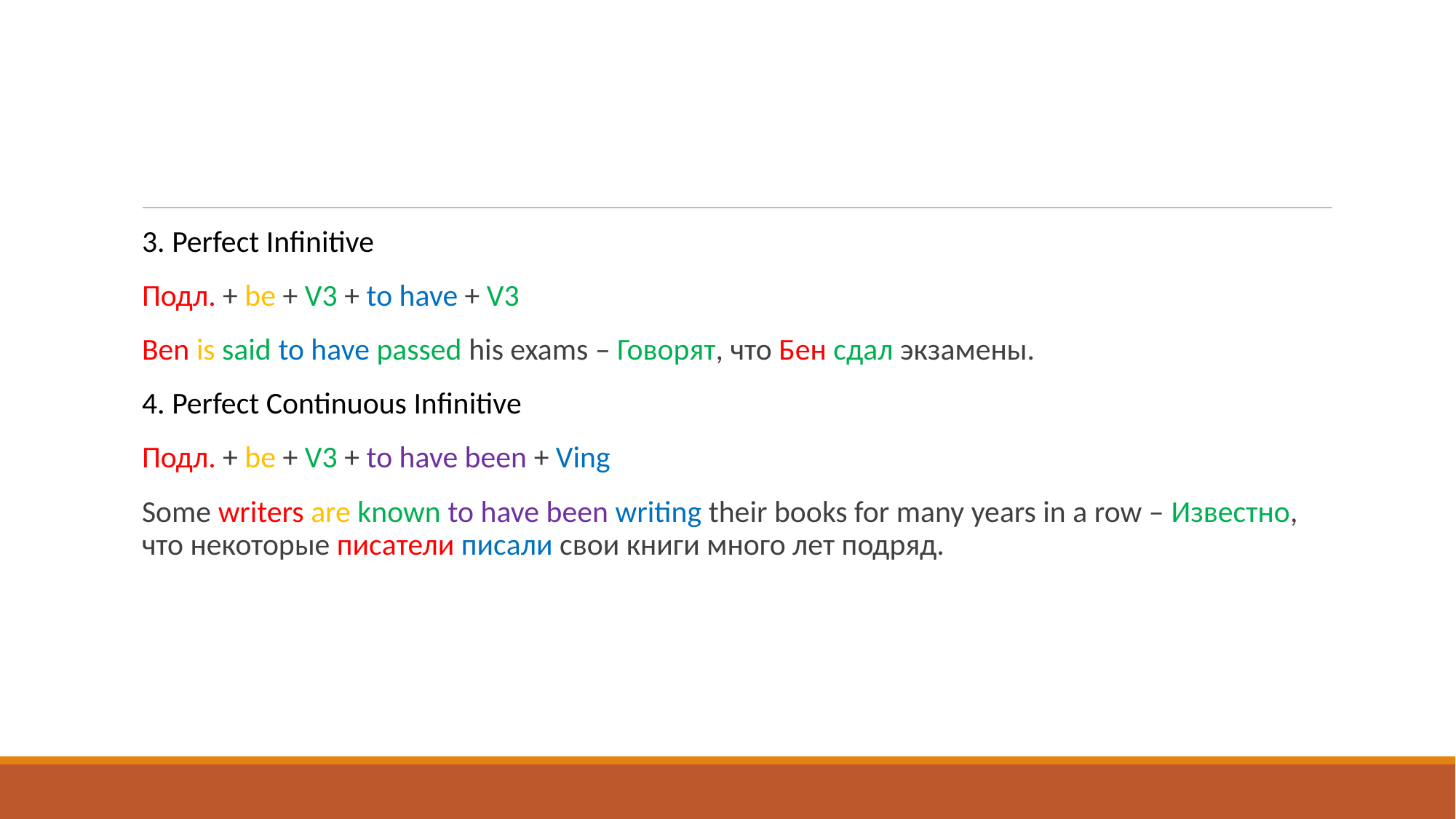

#
3. Perfect Infinitive
Подл. + be + V3 + to have + V3
Ben is said to have passed his exams – Говорят, что Бен сдал экзамены.
4. Perfect Continuous Infinitive
Подл. + be + V3 + to have been + Ving
Some writers are known to have been writing their books for many years in a row – Известно, что некоторые писатели писали свои книги много лет подряд.